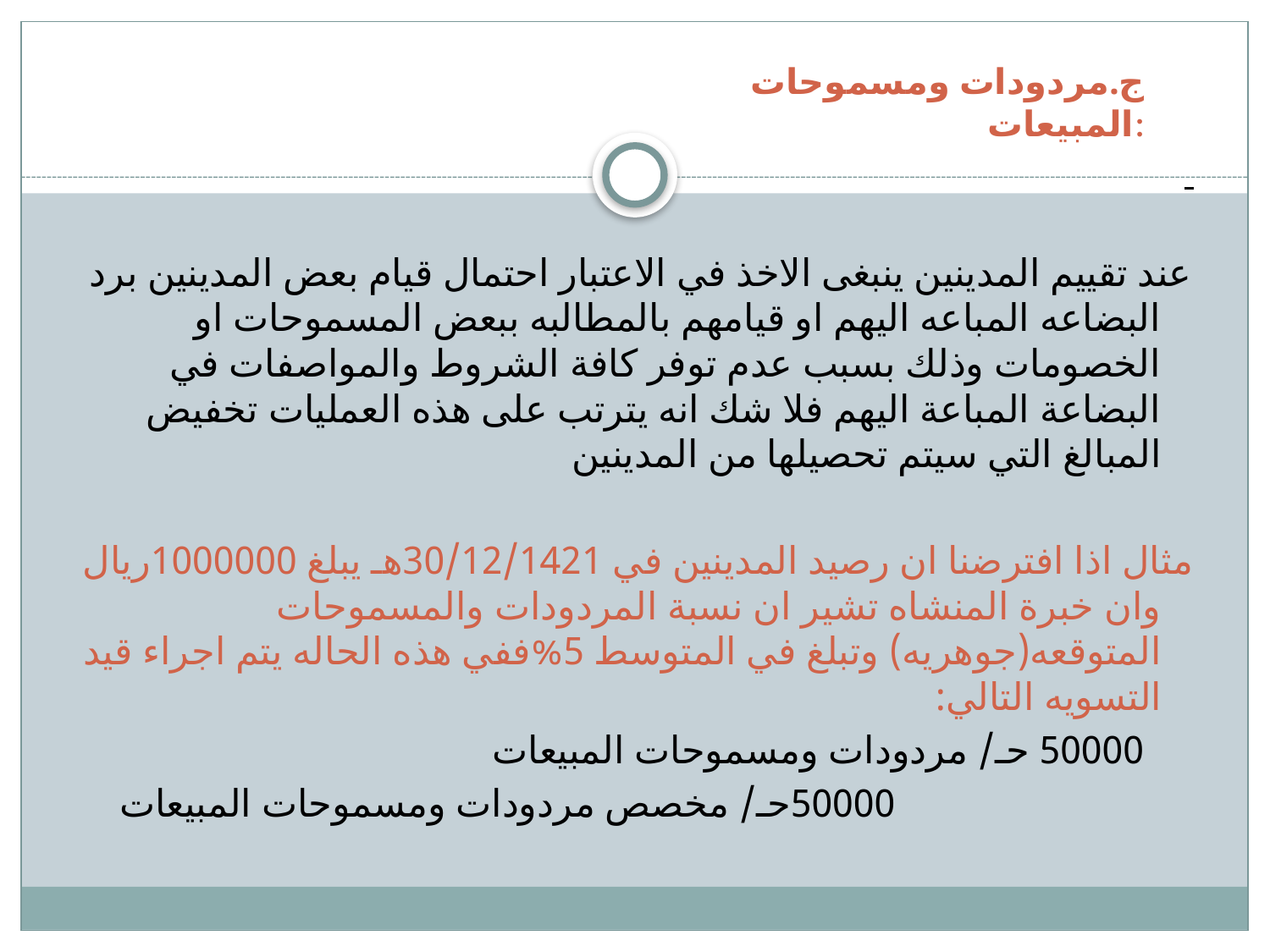

ج.مردودات ومسموحات المبيعات:

عند تقييم المدينين ينبغى الاخذ في الاعتبار احتمال قيام بعض المدينين برد البضاعه المباعه اليهم او قيامهم بالمطالبه ببعض المسموحات او الخصومات وذلك بسبب عدم توفر كافة الشروط والمواصفات في البضاعة المباعة اليهم فلا شك انه يترتب على هذه العمليات تخفيض المبالغ التي سيتم تحصيلها من المدينين

مثال اذا افترضنا ان رصيد المدينين في 30/12/1421هـ يبلغ 1000000ريال وان خبرة المنشاه تشير ان نسبة المردودات والمسموحات المتوقعه(جوهريه) وتبلغ في المتوسط 5%ففي هذه الحاله يتم اجراء قيد التسويه التالي:
     50000 حـ/ مردودات ومسموحات المبيعات
                              50000حـ/ مخصص مردودات ومسموحات المبيعات